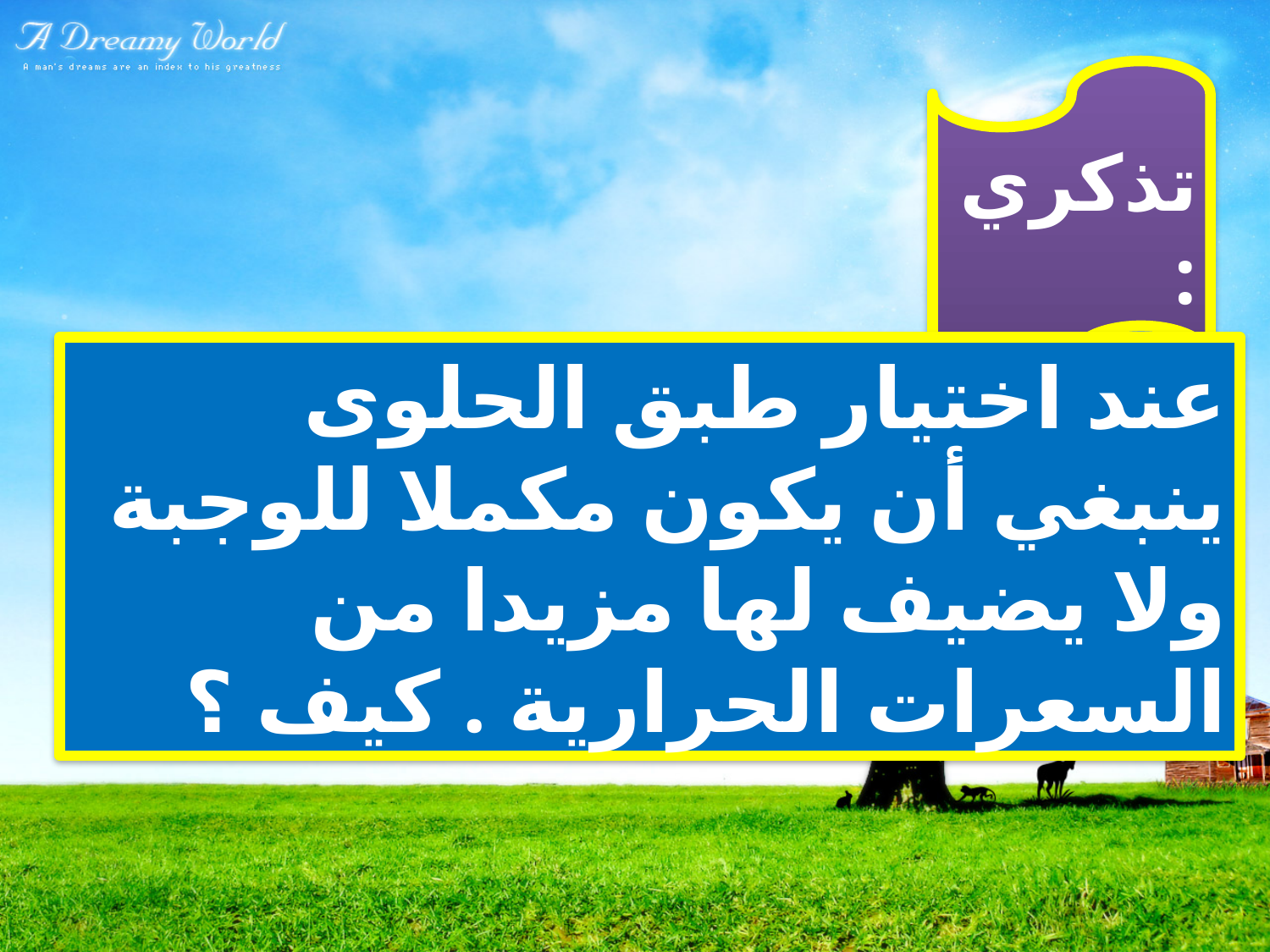

تذكري :
عند اختيار طبق الحلوى ينبغي أن يكون مكملا للوجبة ولا يضيف لها مزيدا من السعرات الحرارية . كيف ؟